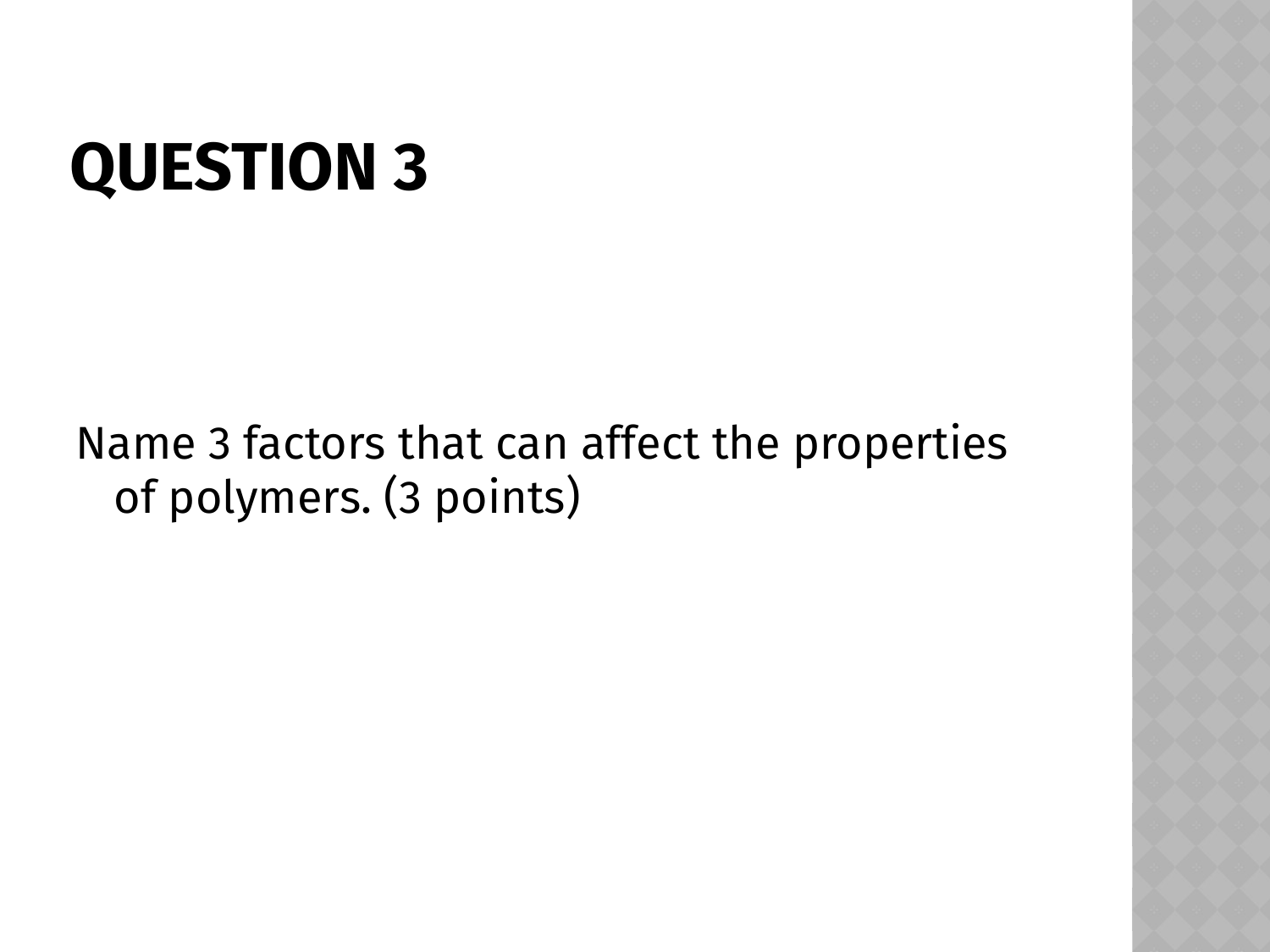

# Question 3
Name 3 factors that can affect the properties of polymers. (3 points)